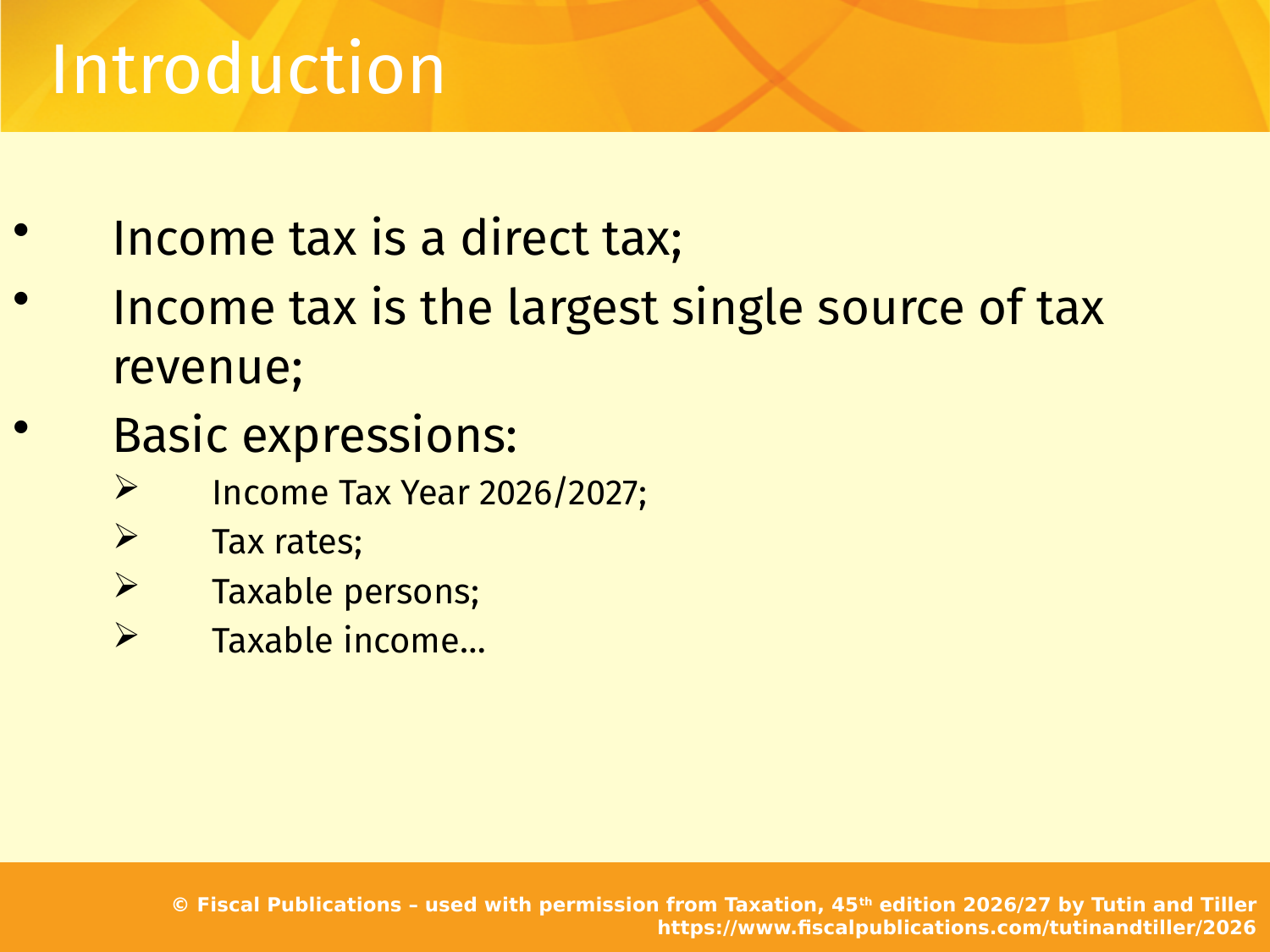

# Introduction

Income tax is a direct tax;
Income tax is the largest single source of tax revenue;
Basic expressions:
Income Tax Year 2026/2027;
Tax rates;
Taxable persons;
Taxable income…